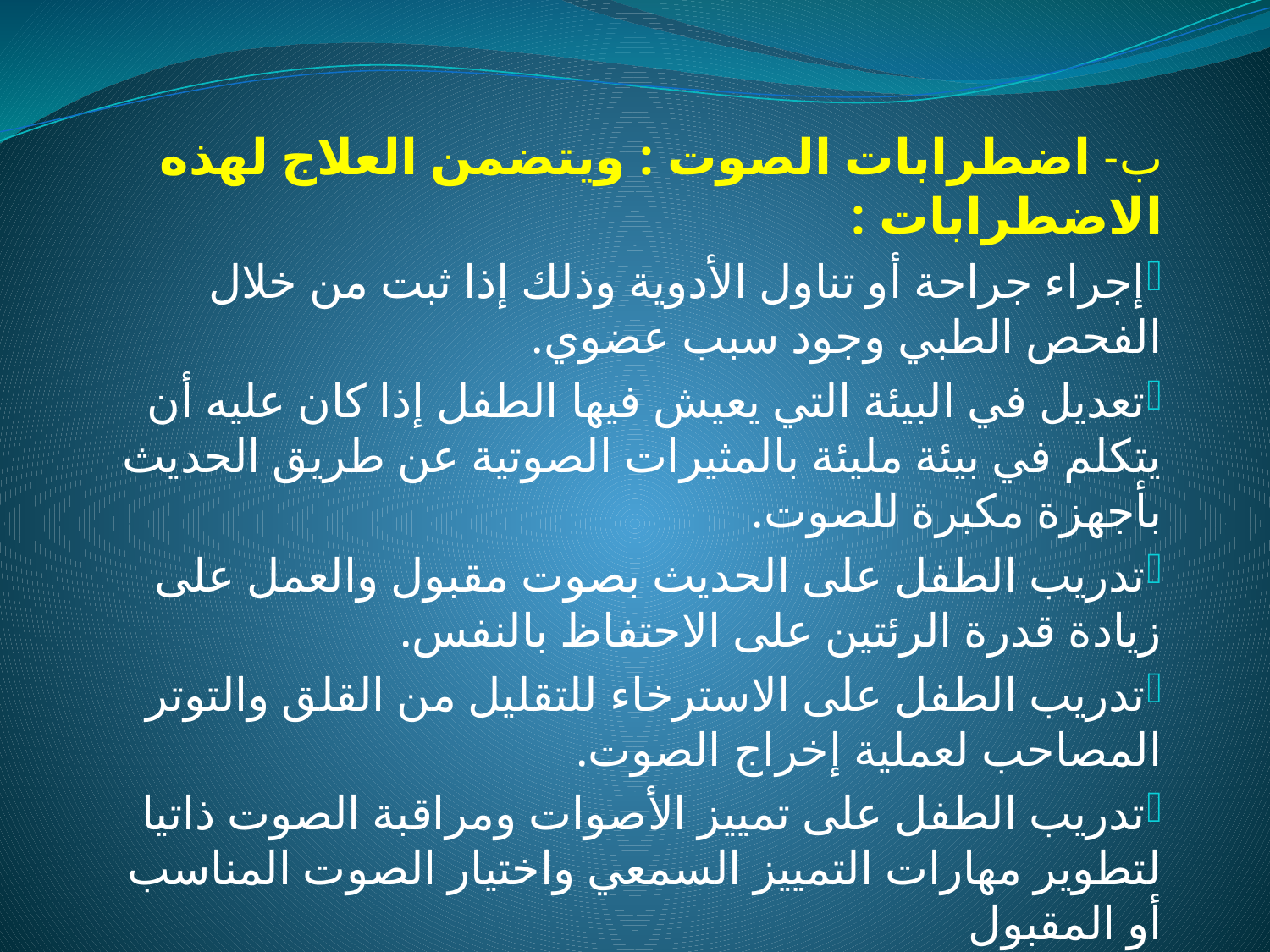

ب- اضطرابات الصوت : ويتضمن العلاج لهذه الاضطرابات :
إجراء جراحة أو تناول الأدوية وذلك إذا ثبت من خلال الفحص الطبي وجود سبب عضوي.
تعديل في البيئة التي يعيش فيها الطفل إذا كان عليه أن يتكلم في بيئة مليئة بالمثيرات الصوتية عن طريق الحديث بأجهزة مكبرة للصوت.
تدريب الطفل على الحديث بصوت مقبول والعمل على زيادة قدرة الرئتين على الاحتفاظ بالنفس.
تدريب الطفل على الاسترخاء للتقليل من القلق والتوتر المصاحب لعملية إخراج الصوت.
تدريب الطفل على تمييز الأصوات ومراقبة الصوت ذاتيا لتطوير مهارات التمييز السمعي واختيار الصوت المناسب أو المقبول